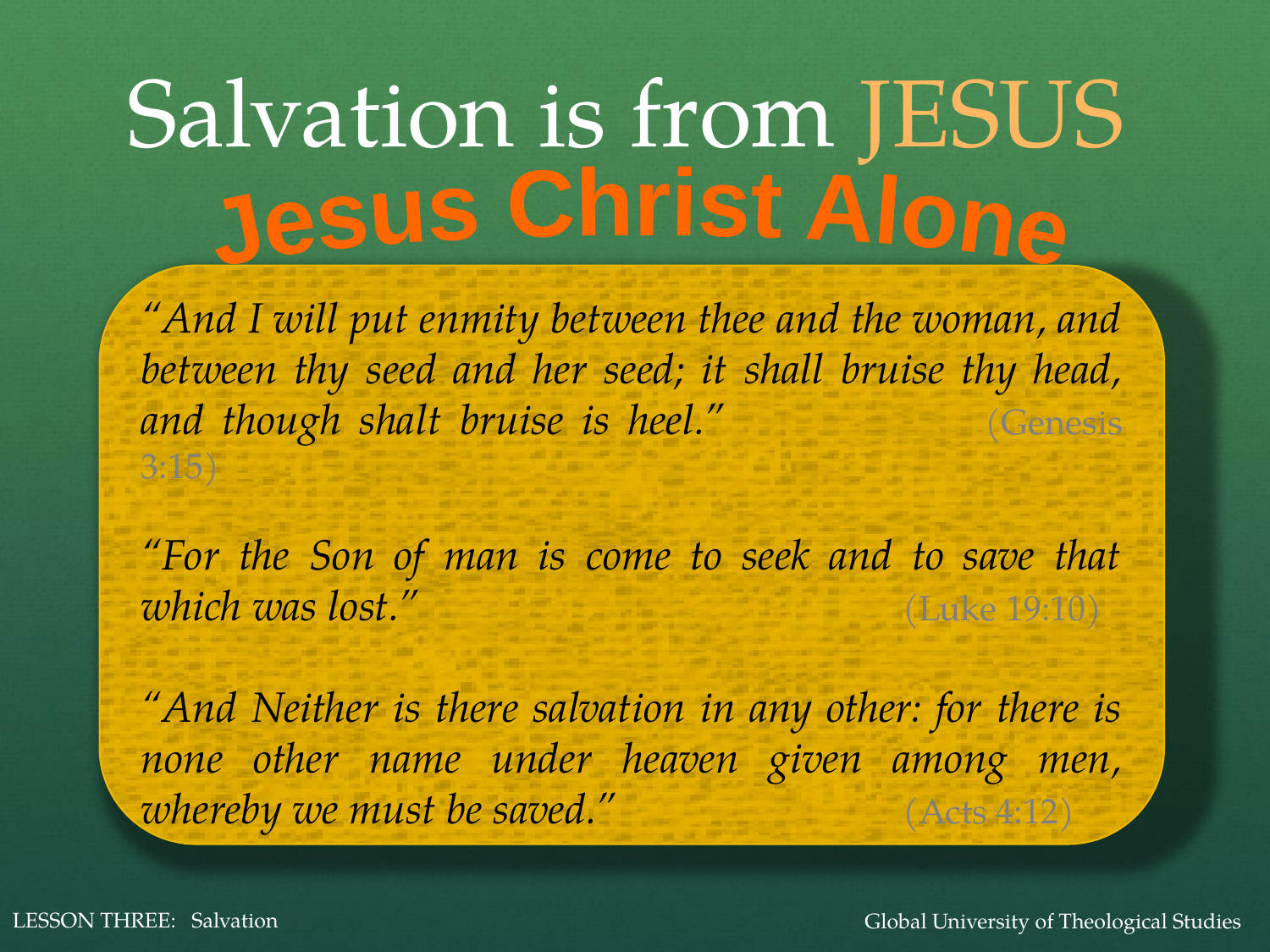

Salvation is from JESUS
Jesus Christ Alone

“And I will put enmity between thee and the woman, and between thy seed and her seed; it shall bruise thy head, and though shalt bruise is heel.”      		(Genesis 3:15)

“For the Son of man is come to seek and to save that which was lost.”				(Luke 19:10)

“And Neither is there salvation in any other: for there is none other name under heaven given among men, whereby we must be saved.” 			(Acts 4:12)
Global University of Theological Studies
LESSON THREE:   Salvation